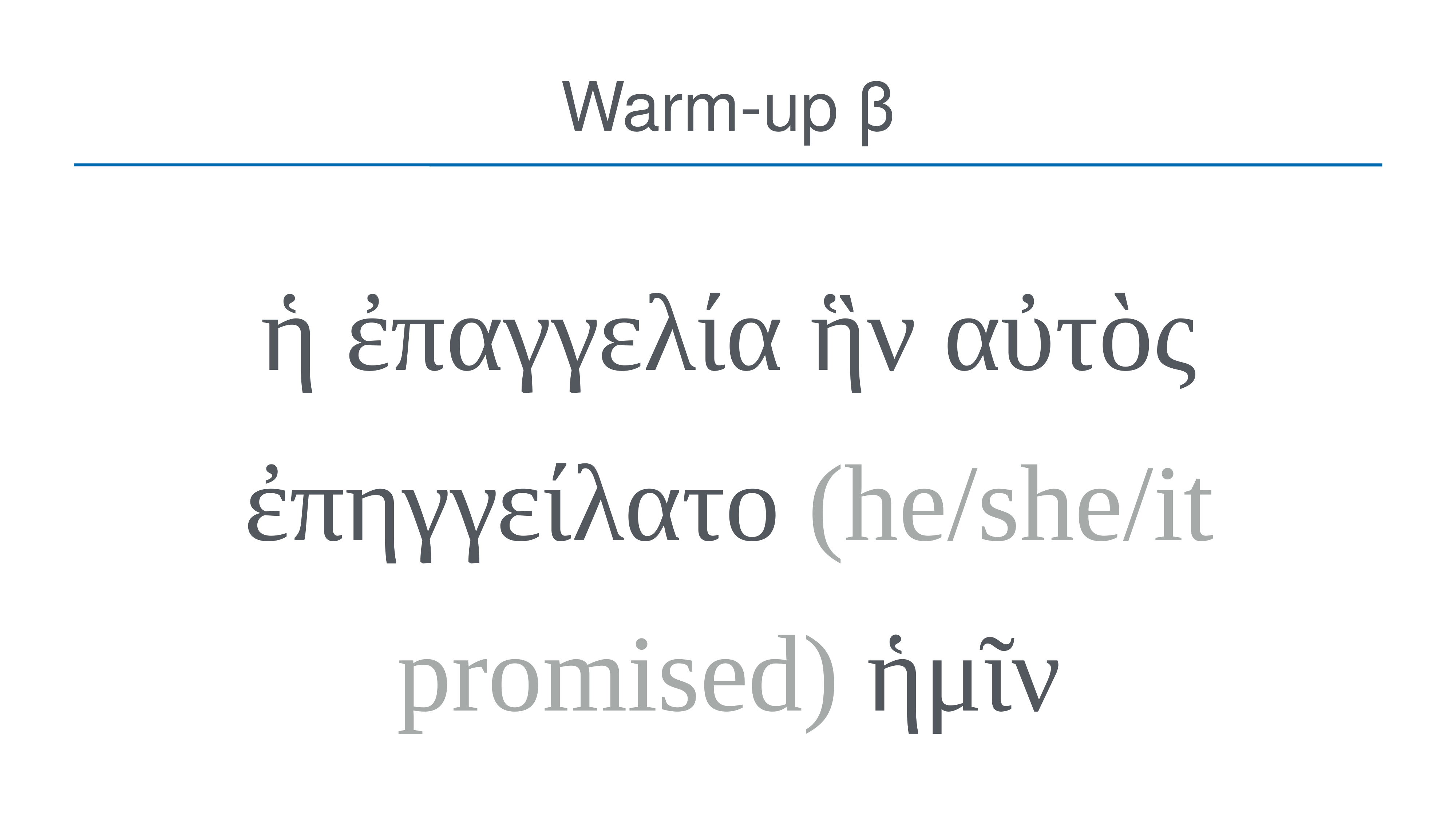

# Warm-up β
ἡ ἐπαγγελία ἣν αὐτὸς ἐπηγγείλατο (he/she/it promised) ἡμῖν